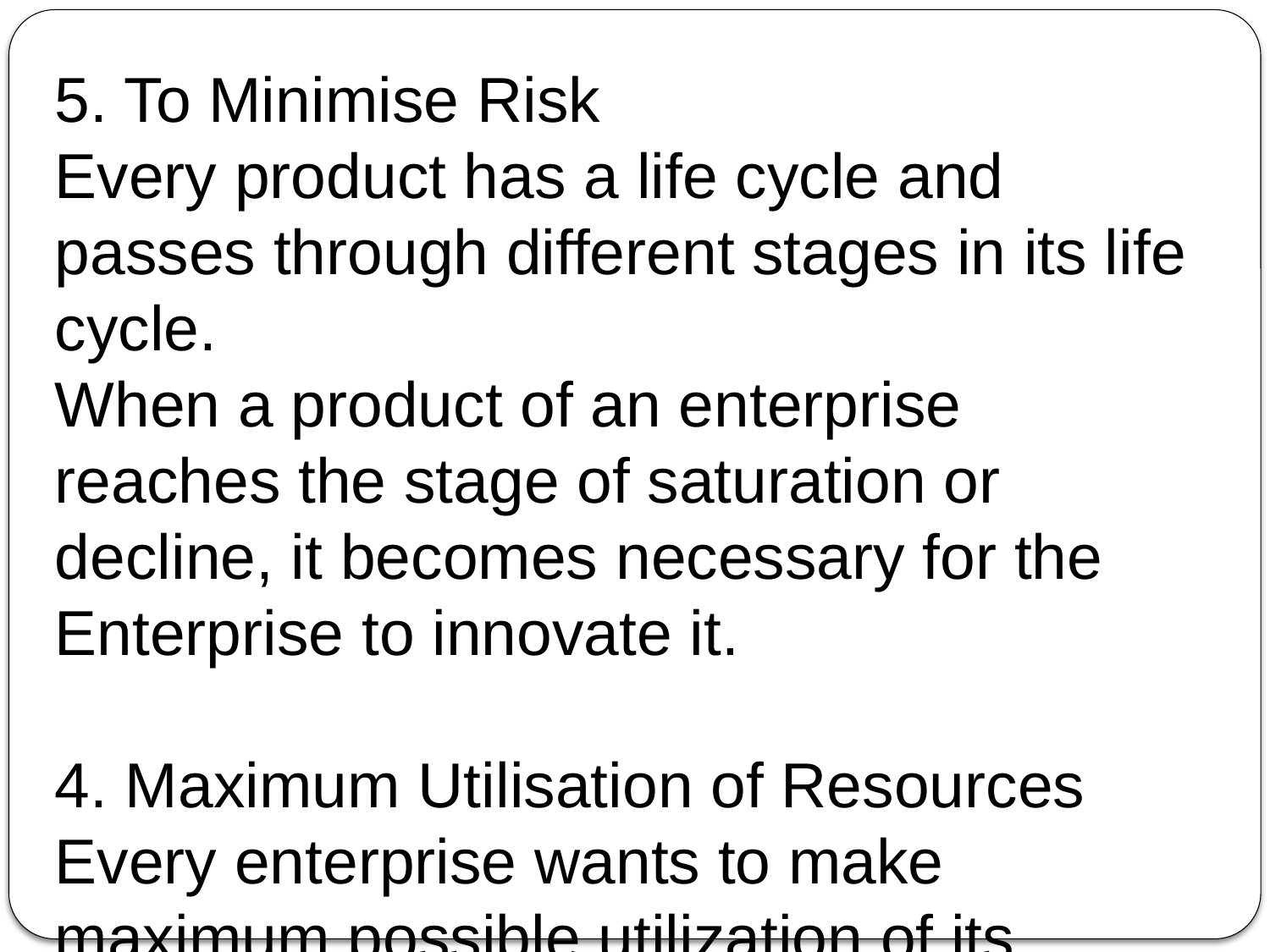

5. To Minimise Risk
Every product has a life cycle and passes through different stages in its life cycle.
When a product of an enterprise reaches the stage of saturation or decline, it becomes necessary for the Enterprise to innovate it.

4. Maximum Utilisation of Resources
Every enterprise wants to make maximum possible utilization of its physical and human resources.